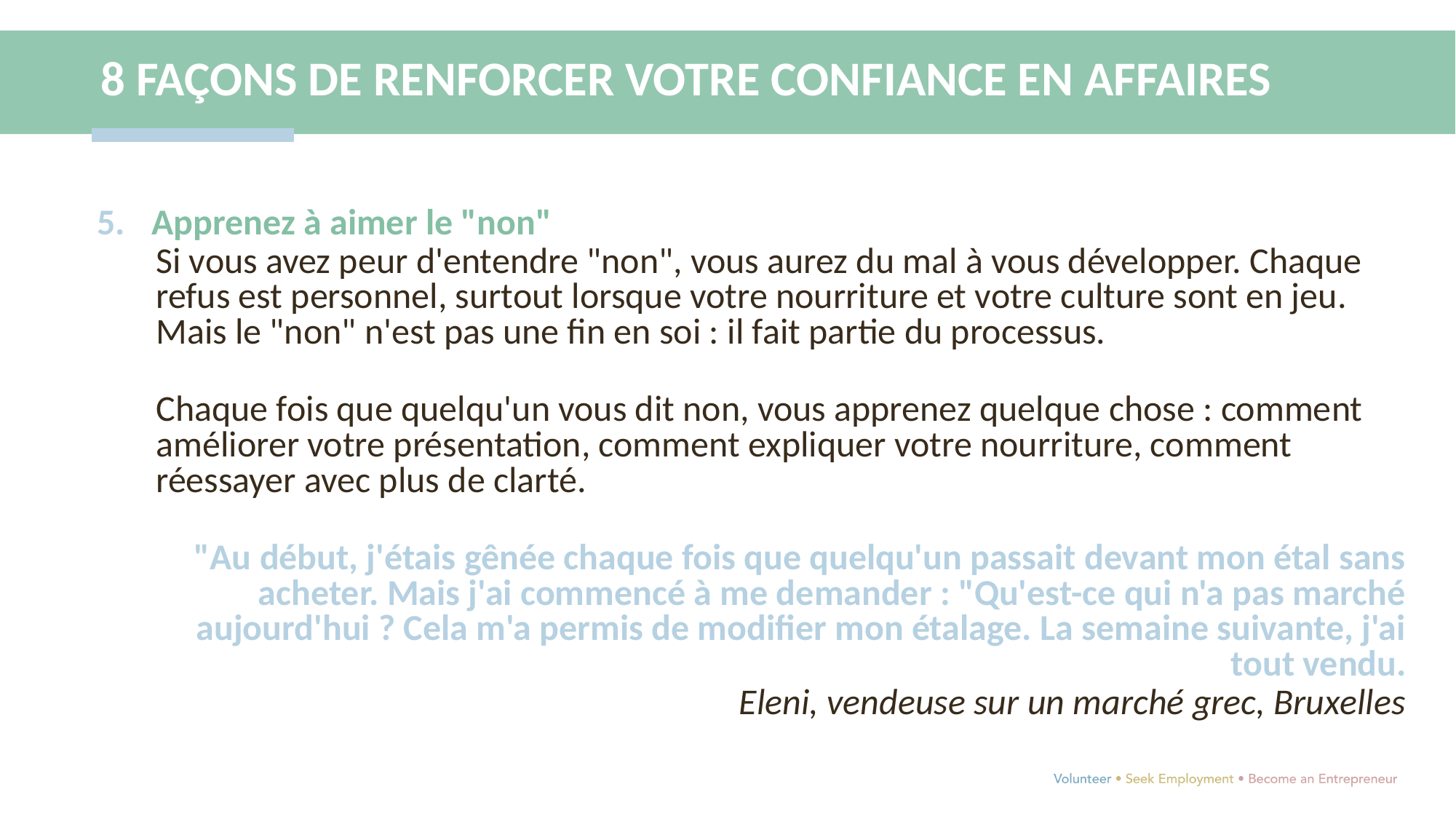

8 FAÇONS DE RENFORCER VOTRE CONFIANCE EN AFFAIRES
Apprenez à aimer le "non"
Si vous avez peur d'entendre "non", vous aurez du mal à vous développer. Chaque refus est personnel, surtout lorsque votre nourriture et votre culture sont en jeu. Mais le "non" n'est pas une fin en soi : il fait partie du processus.

Chaque fois que quelqu'un vous dit non, vous apprenez quelque chose : comment améliorer votre présentation, comment expliquer votre nourriture, comment réessayer avec plus de clarté.

 "Au début, j'étais gênée chaque fois que quelqu'un passait devant mon étal sans acheter. Mais j'ai commencé à me demander : "Qu'est-ce qui n'a pas marché aujourd'hui ? Cela m'a permis de modifier mon étalage. La semaine suivante, j'ai tout vendu.
 Eleni, vendeuse sur un marché grec, Bruxelles